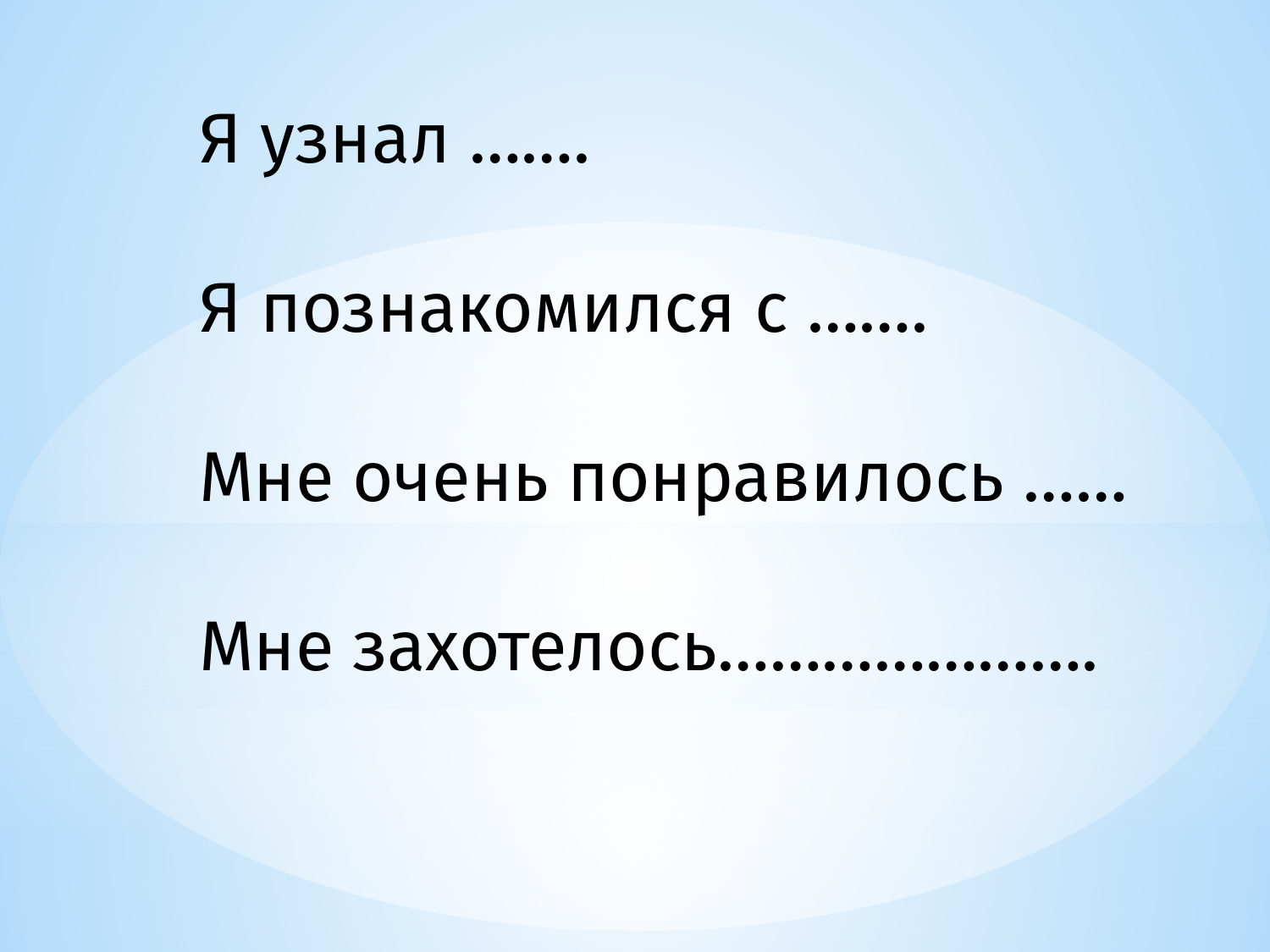

Я узнал …….

Я познакомился с …….

Мне очень понравилось ……

Мне захотелось………………….